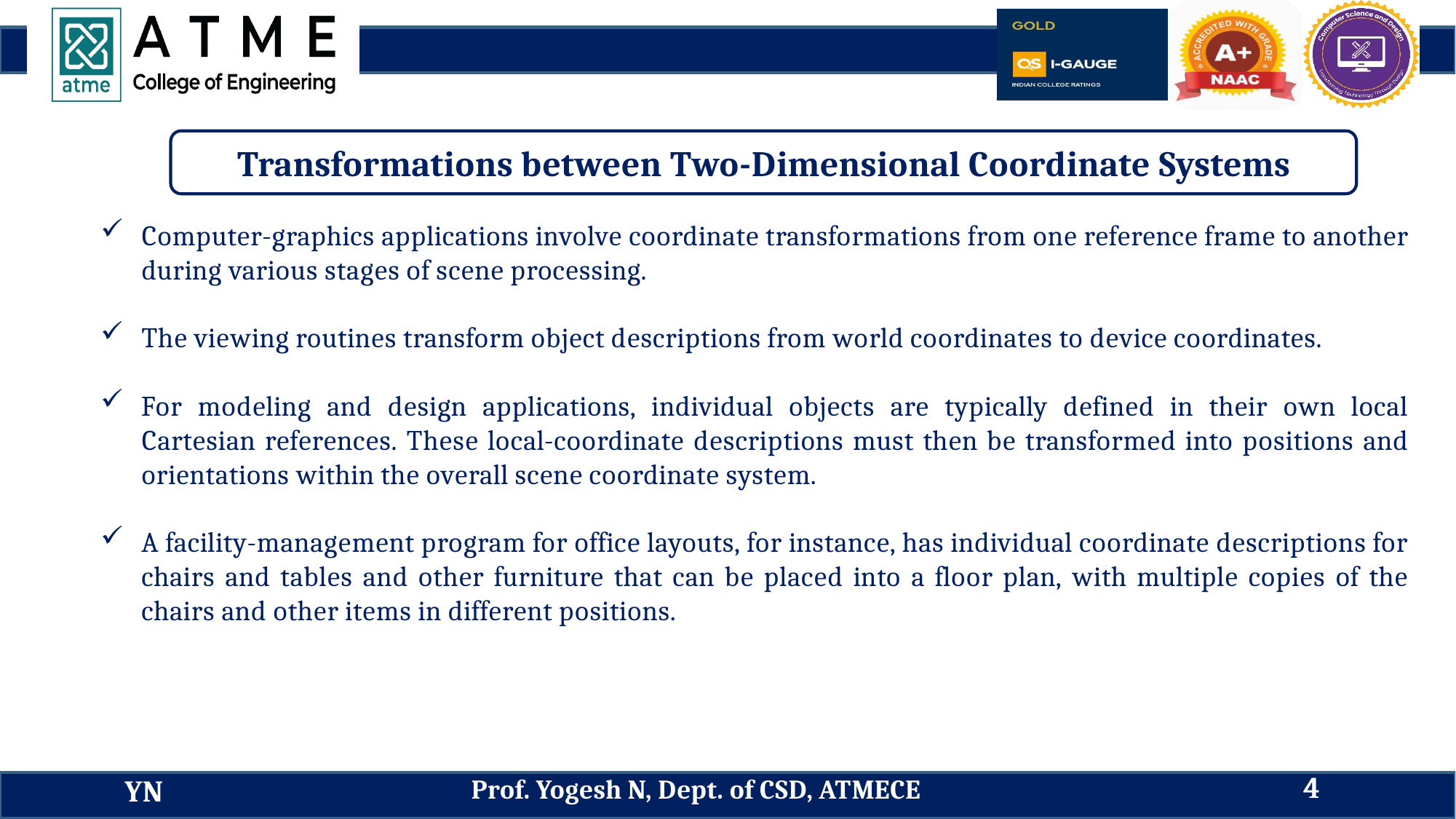

Transformations between Two-Dimensional Coordinate Systems
Computer-graphics applications involve coordinate transformations from one reference frame to another during various stages of scene processing.

The viewing routines transform object descriptions from world coordinates to device coordinates.

For modeling and design applications, individual objects are typically defined in their own local Cartesian references. These local-coordinate descriptions must then be transformed into positions and orientations within the overall scene coordinate system.

A facility-management program for office layouts, for instance, has individual coordinate descriptions for chairs and tables and other furniture that can be placed into a floor plan, with multiple copies of the chairs and other items in different positions.
4
Prof. Yogesh N, Dept. of CSD, ATMECE
YN